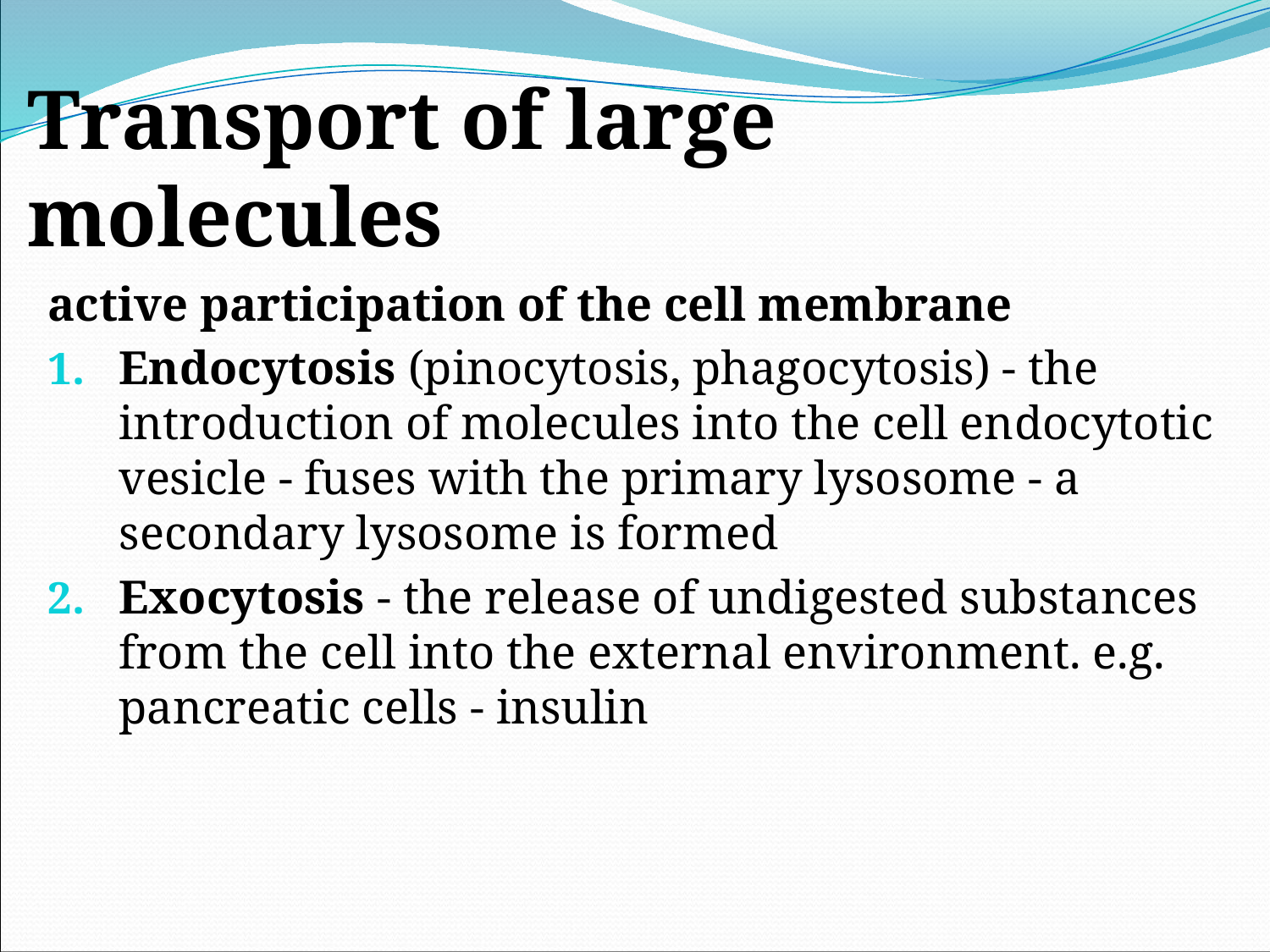

Transport of large molecules
active participation of the cell membrane
Endocytosis (pinocytosis, phagocytosis) - the introduction of molecules into the cell endocytotic vesicle - fuses with the primary lysosome - a secondary lysosome is formed
Exocytosis - the release of undigested substances from the cell into the external environment. e.g. pancreatic cells - insulin